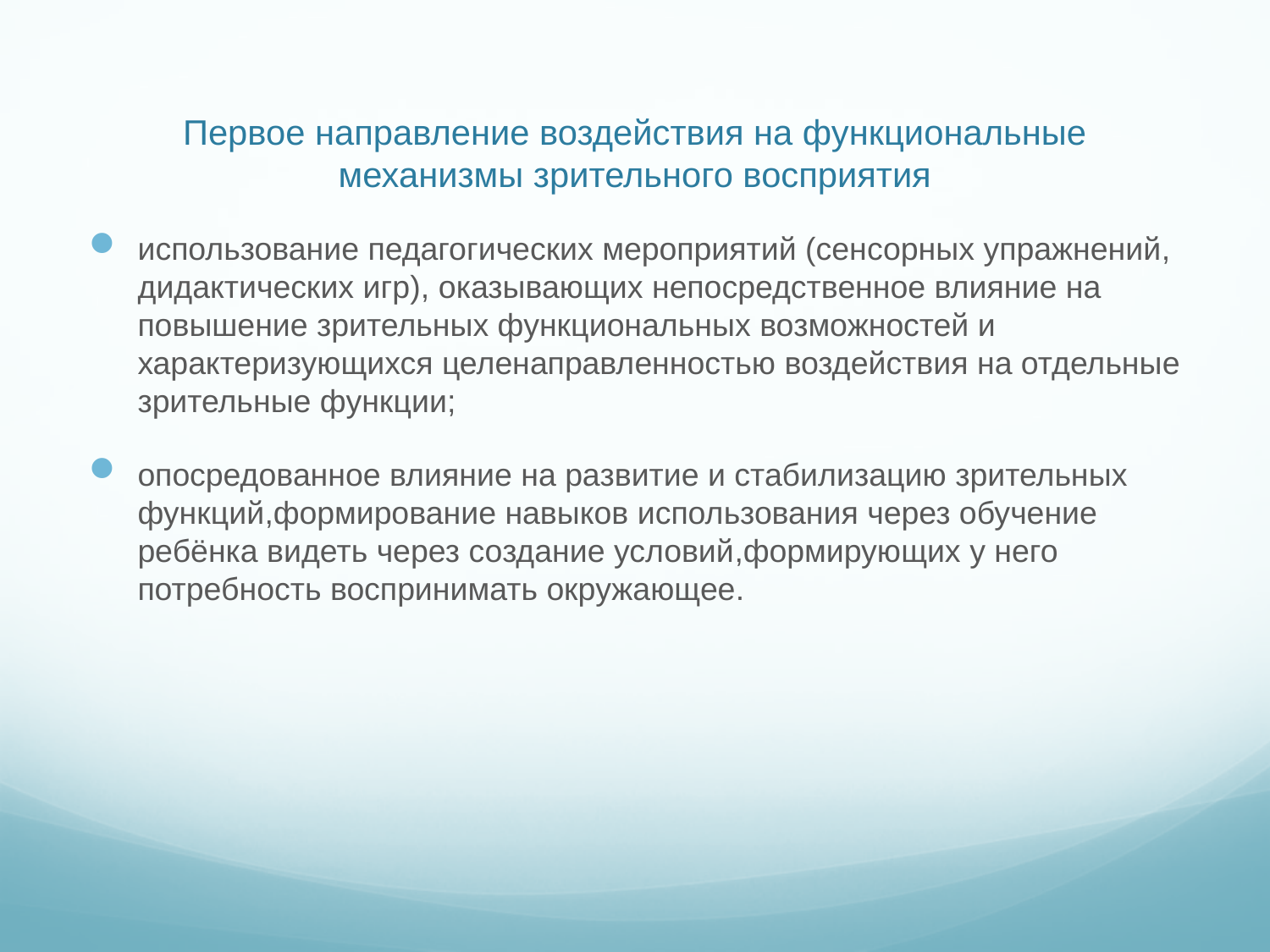

# Первое направление воздействия на функциональные механизмы зрительного восприятия
использование педагогических мероприятий (сенсорных упражнений, дидактических игр), оказывающих непосредственное влияние на повышение зрительных функциональных возможностей и характеризующихся целенаправленностью воздействия на отдельные зрительные функции;
опосредованное влияние на развитие и стабилизацию зрительных функций,формирование навыков использования через обучение ребёнка видеть через создание условий,формирующих у него потребность воспринимать окружающее.